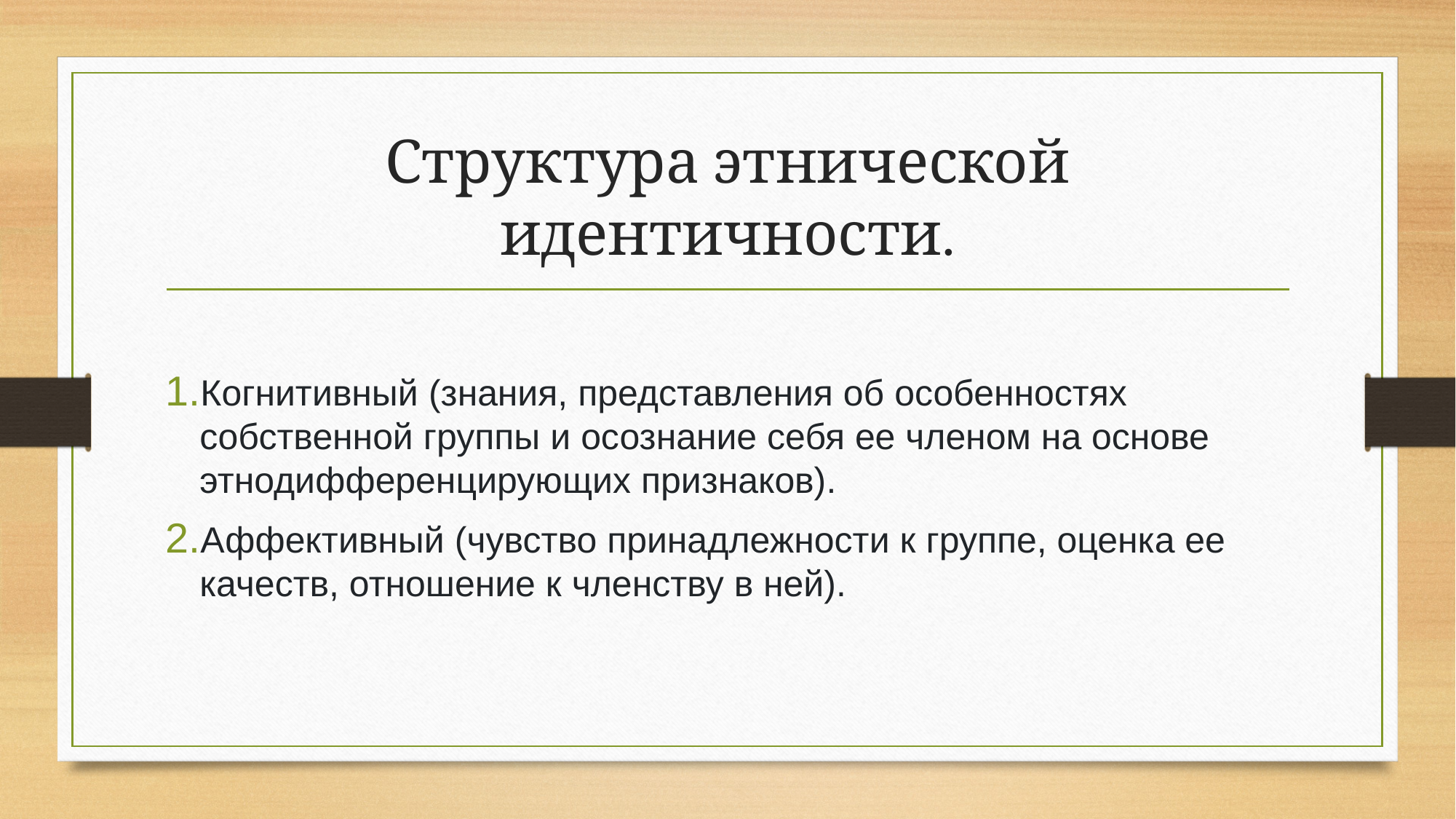

# Структура этнической идентичности.
Когнитивный (знания, представления об особенностях собственной группы и осознание себя ее членом на основе этнодифференцирующих признаков).
Аффективный (чувство принадлежности к группе, оценка ее качеств, отношение к членству в ней).